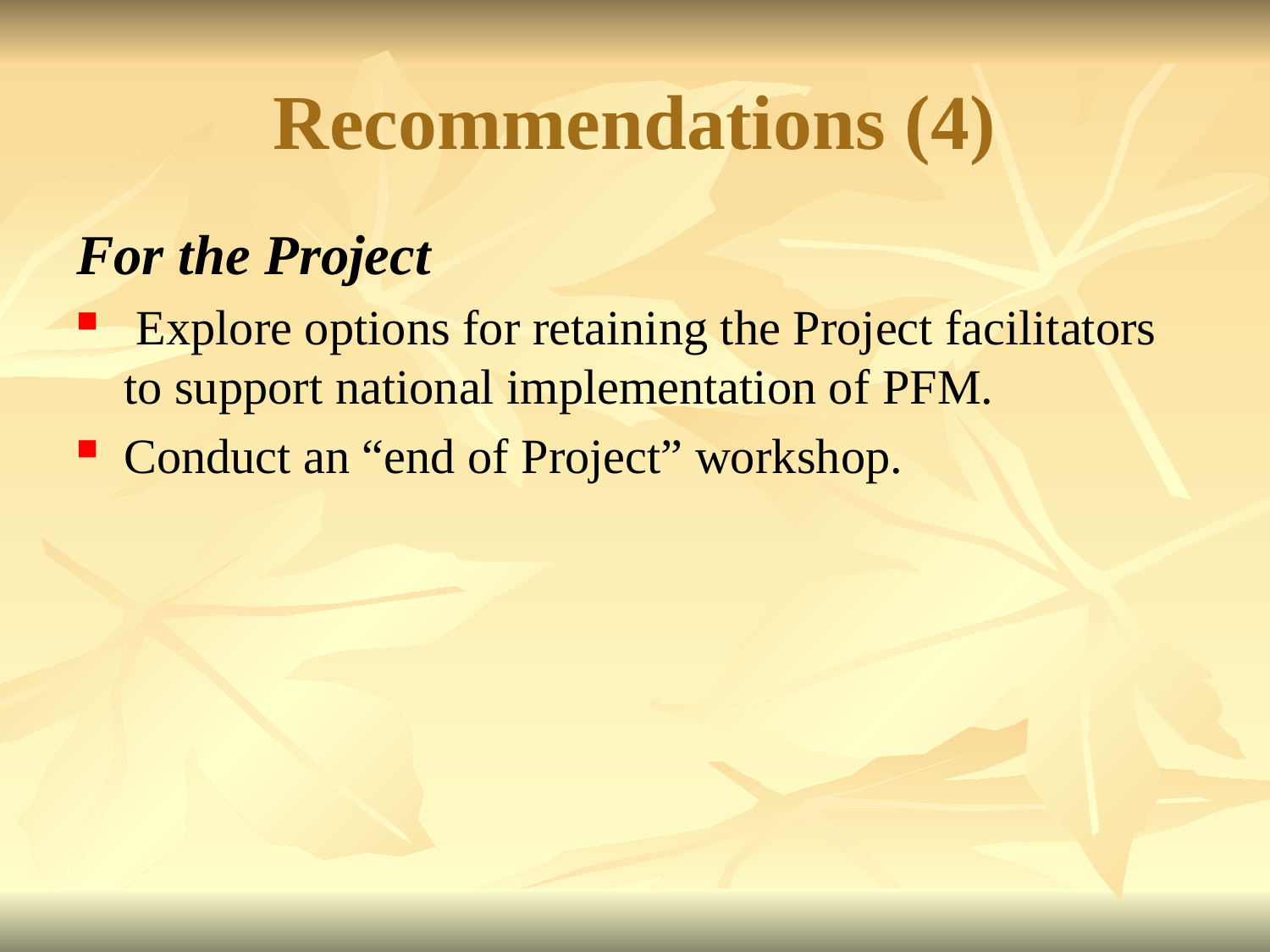

# Recommendations (4)
For the Project
 Explore options for retaining the Project facilitators to support national implementation of PFM.
Conduct an “end of Project” workshop.